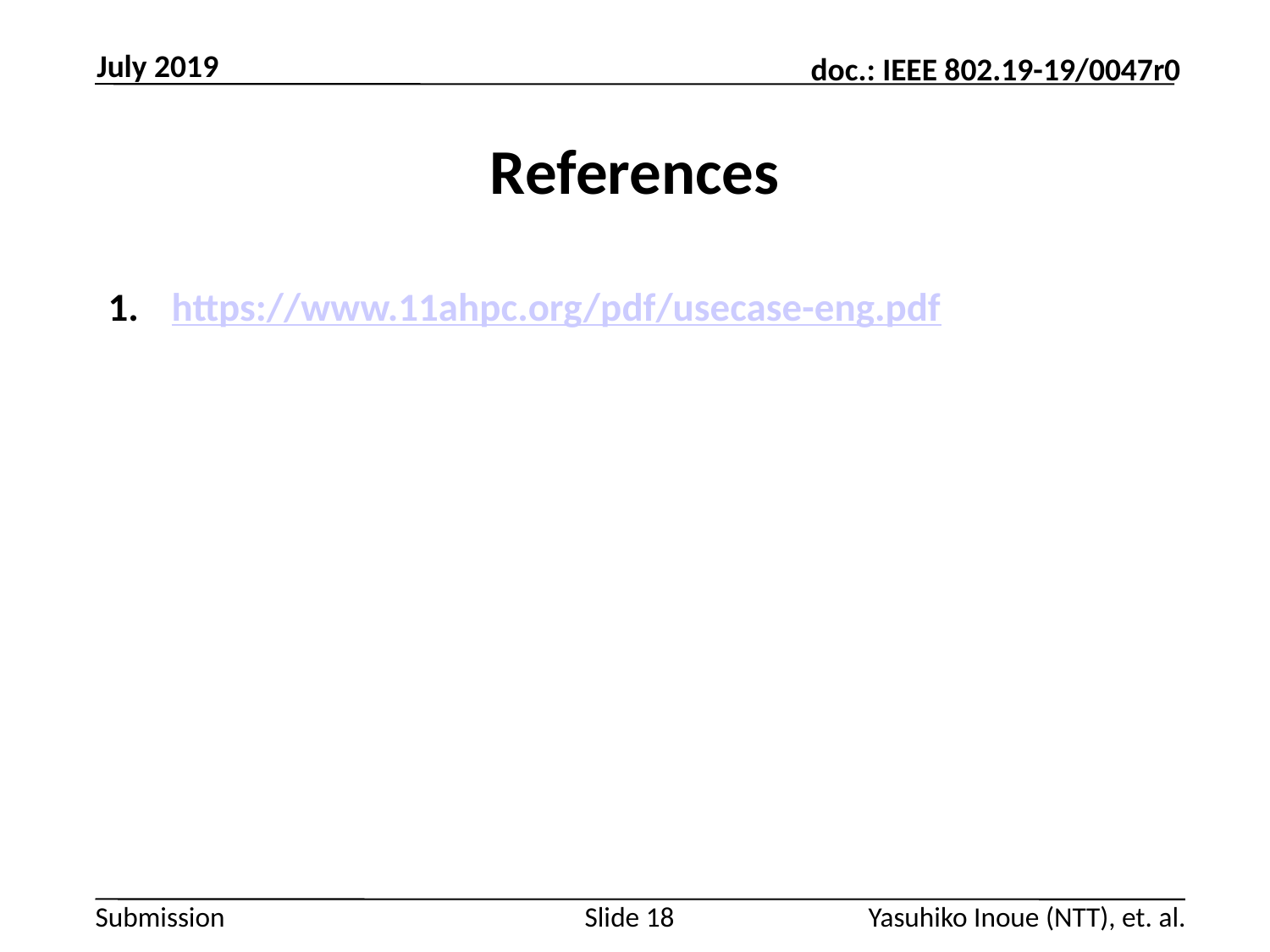

July 2019
# References
https://www.11ahpc.org/pdf/usecase-eng.pdf
Slide 18
Yasuhiko Inoue (NTT), et. al.